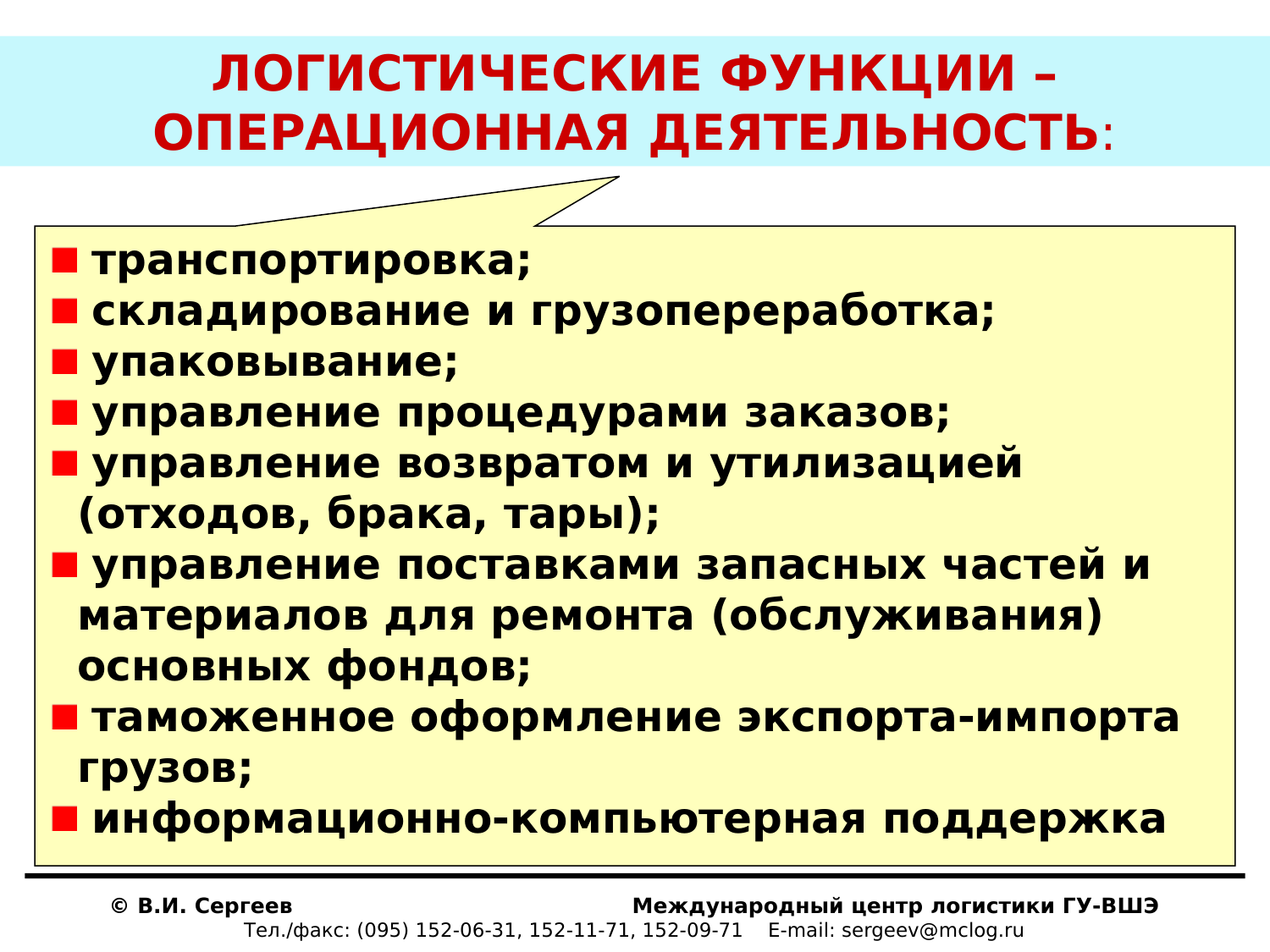

# ЛОГИСТИЧЕСКИЕ ФУНКЦИИ – ОПЕРАЦИОННАЯ ДЕЯТЕЛЬНОСТЬ:

 транспортировка;
 складирование и грузопереработка;
 упаковывание;
 управление процедурами заказов;
 управление возвратом и утилизацией (отходов, брака, тары);
 управление поставками запасных частей и материалов для ремонта (обслуживания) основных фондов;
 таможенное оформление экспорта-импорта грузов;
 информационно-компьютерная поддержка

© В.И. Сергеев                                              Международный центр логистики ГУ-ВШЭ
Тел./факс: (095) 152-06-31, 152-11-71, 152-09-71    E-mail: sergeev@mclog.ru